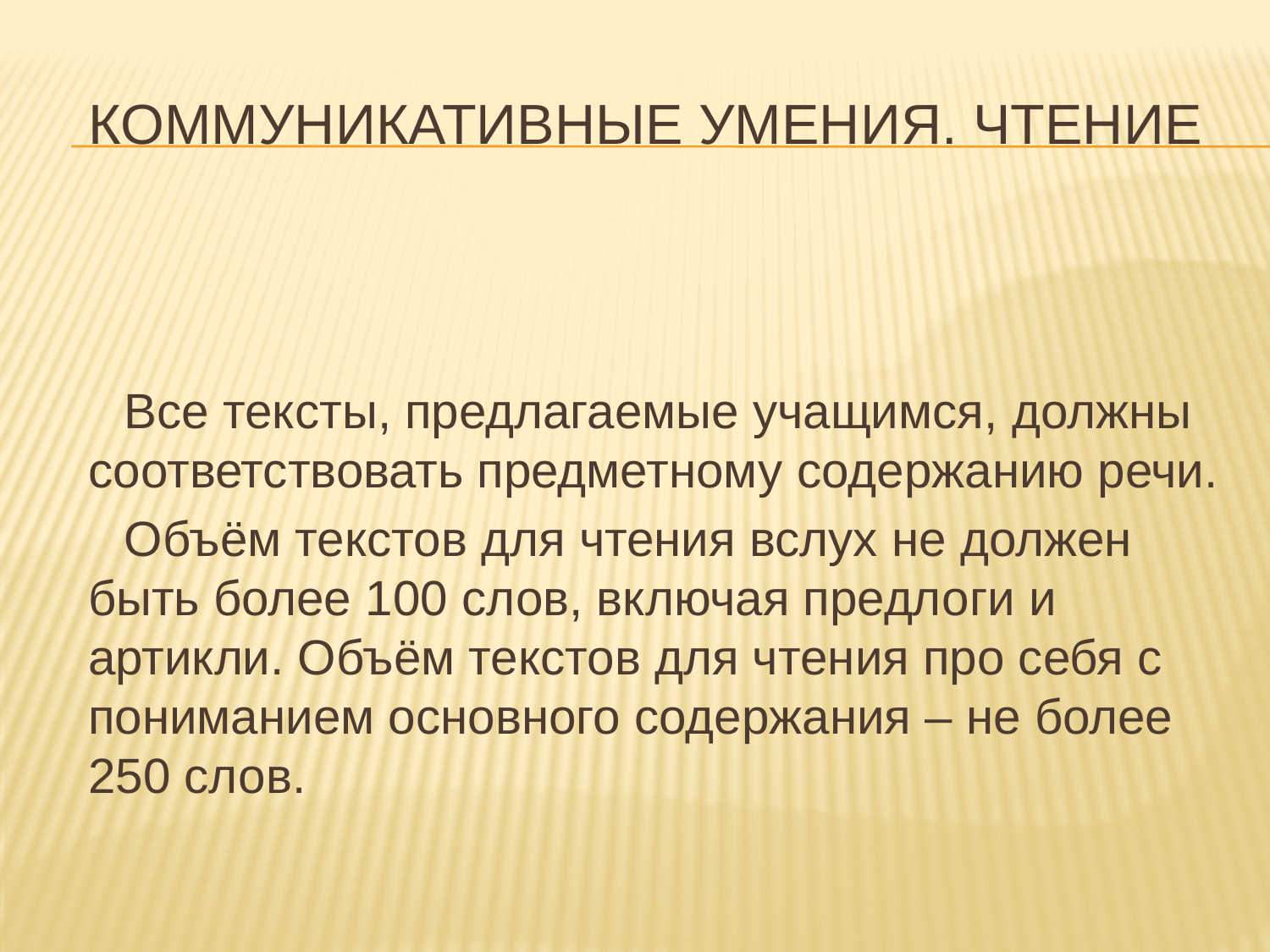

# Коммуникативные умения. чтение

Все тексты, предлагаемые учащимся, должны соответствовать предметному содержанию речи.
Объём текстов для чтения вслух не должен быть более 100 слов, включая предлоги и артикли. Объём текстов для чтения про себя с пониманием основного содержания – не более 250 слов.